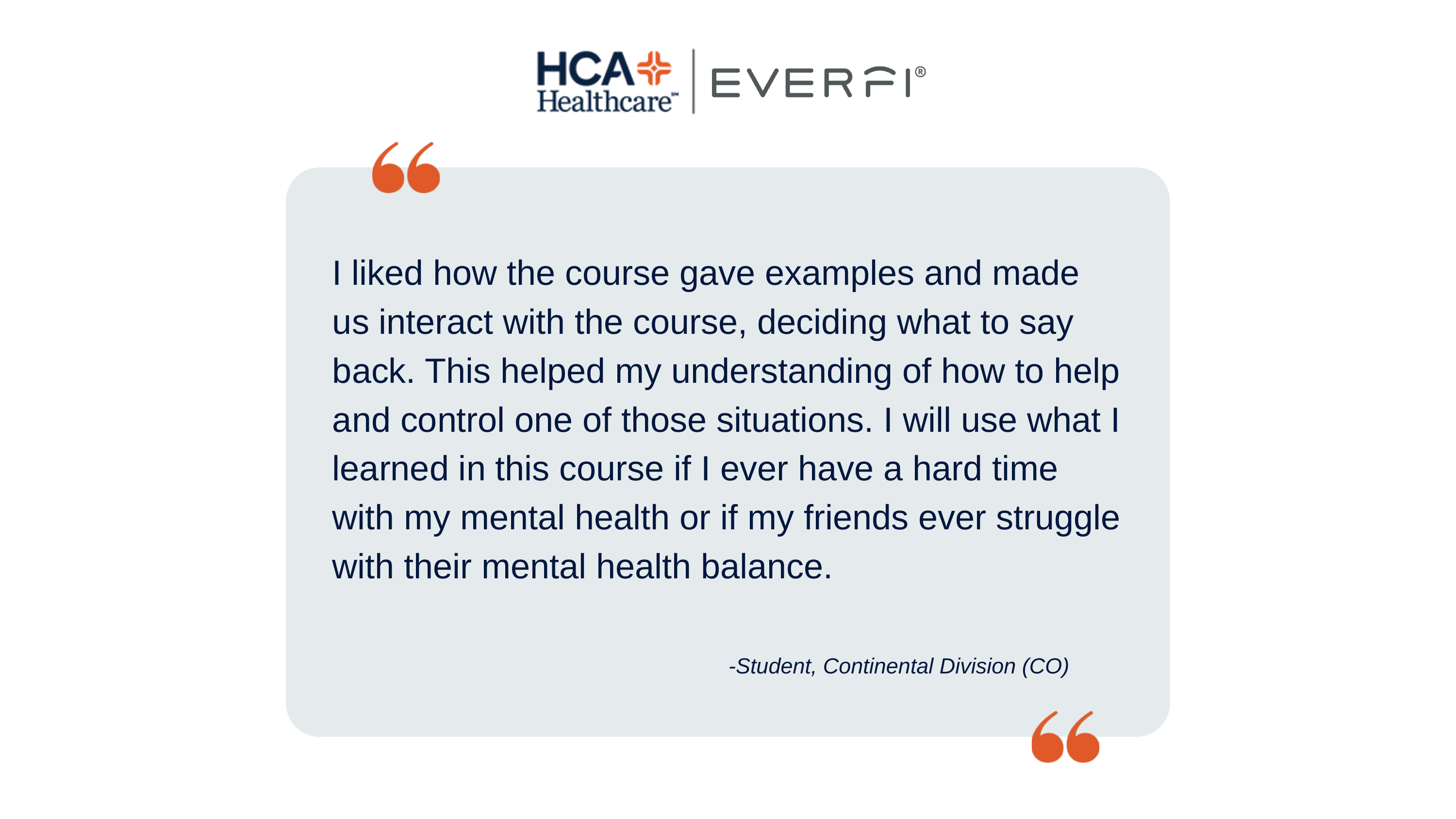

I liked how the course gave examples and made us interact with the course, deciding what to say back. This helped my understanding of how to help and control one of those situations. I will use what I learned in this course if I ever have a hard time with my mental health or if my friends ever struggle with their mental health balance.
-Student, Continental Division (CO)